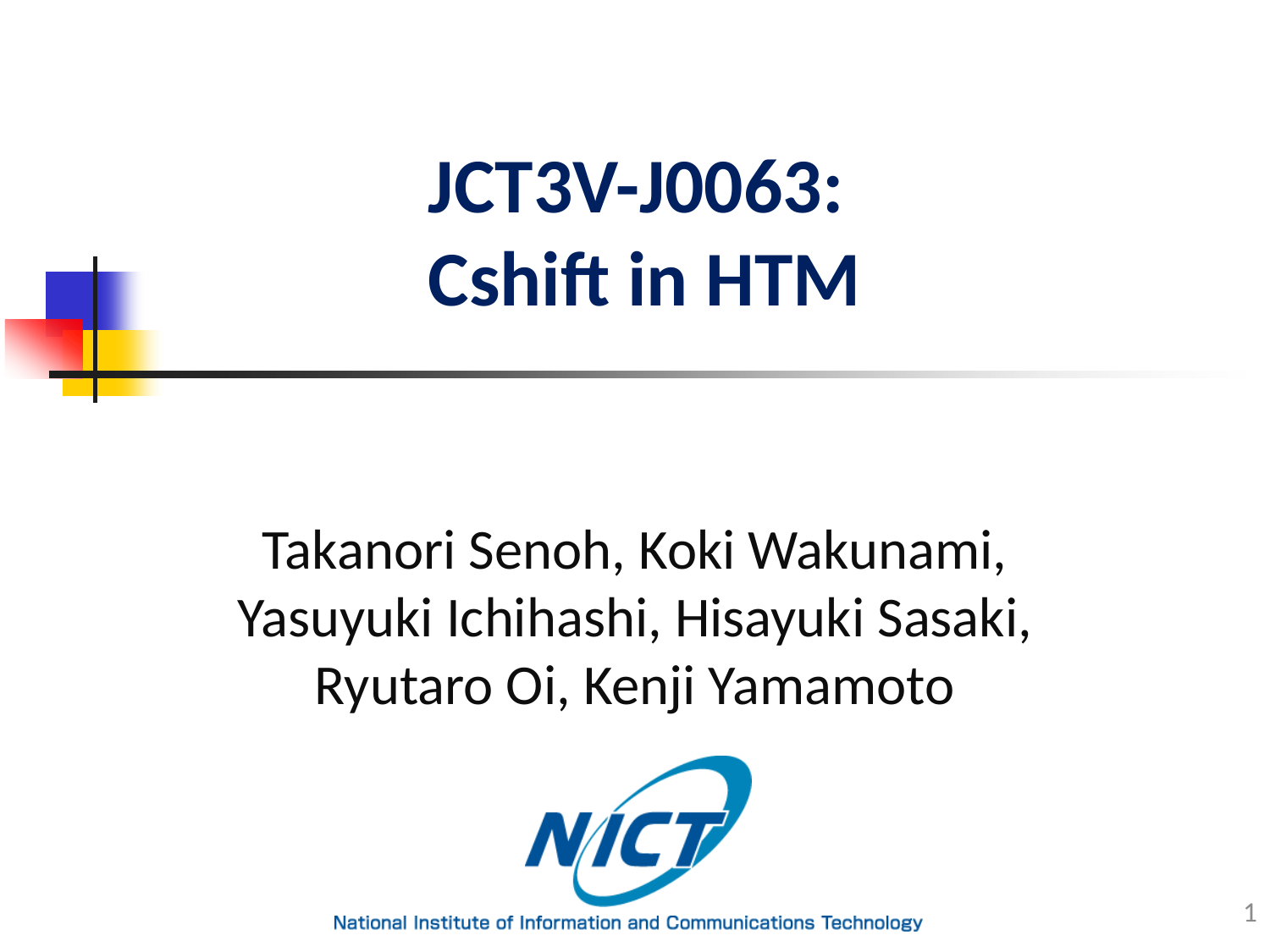

# JCT3V-J0063: Cshift in HTM
Takanori Senoh, Koki Wakunami, Yasuyuki Ichihashi, Hisayuki Sasaki, Ryutaro Oi, Kenji Yamamoto
1